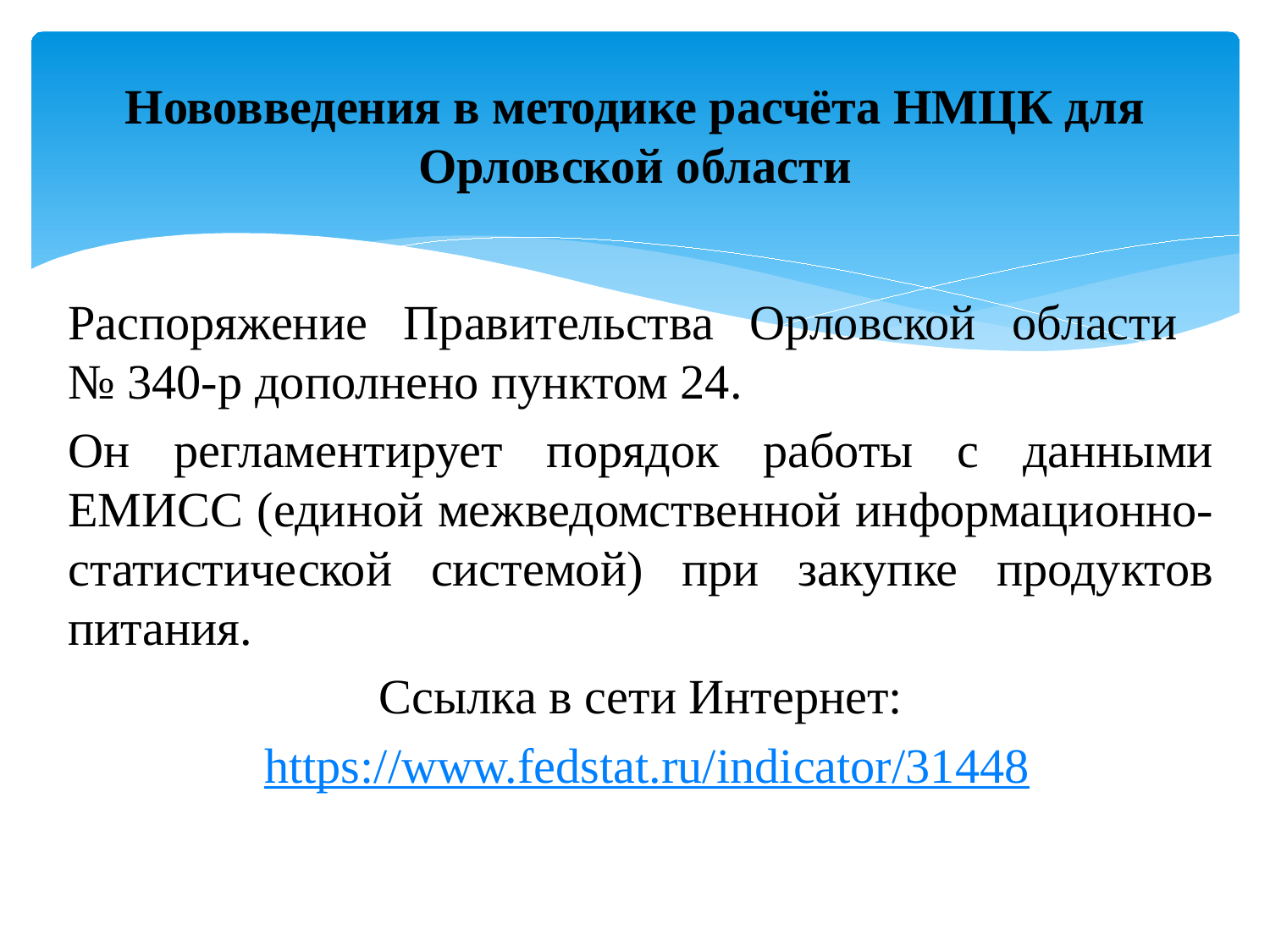

# Нововведения в методике расчёта НМЦК для Орловской области
Распоряжение Правительства Орловской области
№ 340-р дополнено пунктом 24.
Он регламентирует порядок работы с данными ЕМИСС (единой межведомственной информационно- статистической системой) при закупке продуктов питания.
Ссылка в сети Интернет:
 https://www.fedstat.ru/indicator/31448